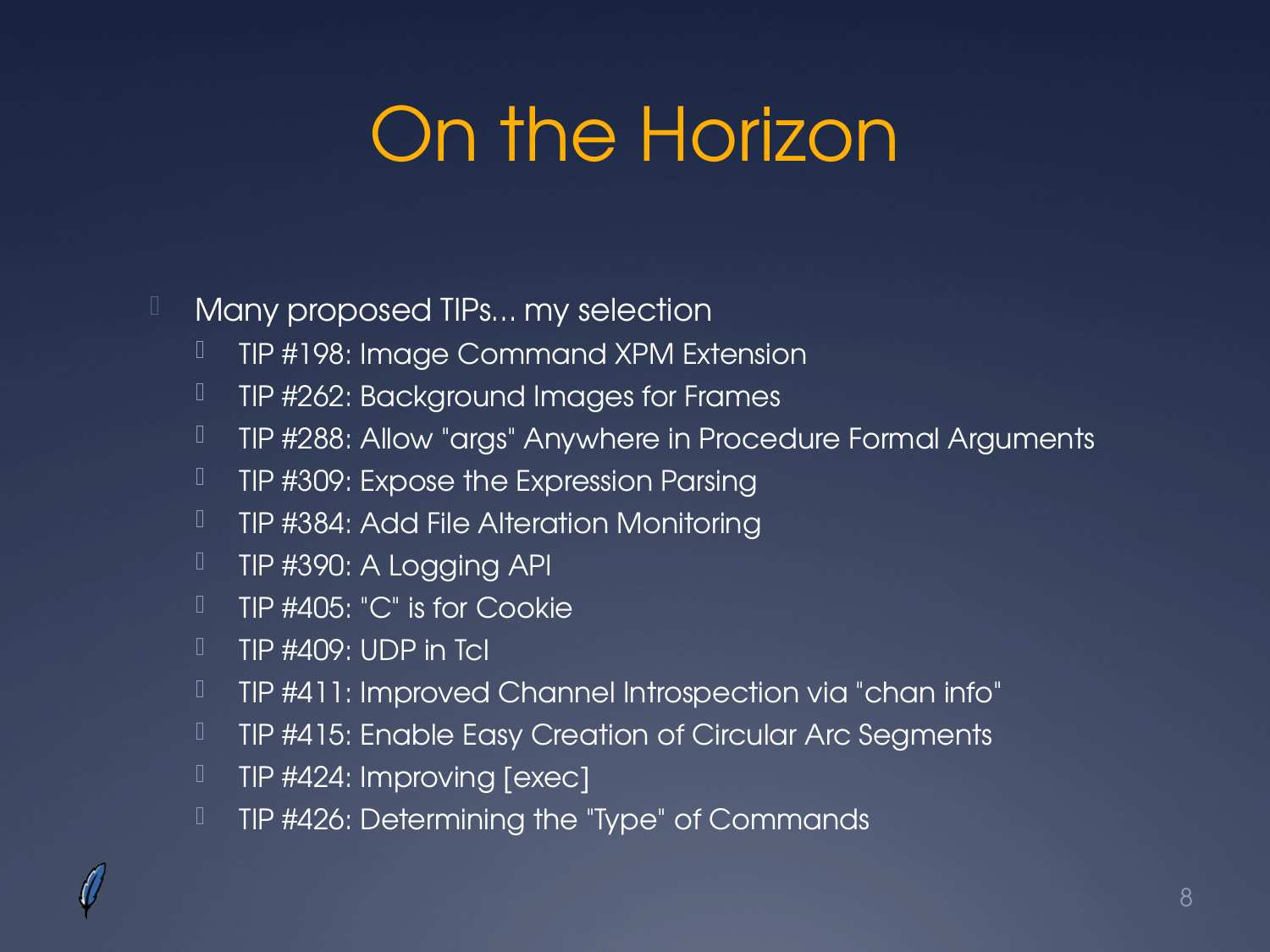

# On the Horizon
Many proposed TIPs… my selection
TIP #198: Image Command XPM Extension
TIP #262: Background Images for Frames
TIP #288: Allow "args" Anywhere in Procedure Formal Arguments
TIP #309: Expose the Expression Parsing
TIP #384: Add File Alteration Monitoring
TIP #390: A Logging API
TIP #405: "C" is for Cookie
TIP #409: UDP in Tcl
TIP #411: Improved Channel Introspection via "chan info"
TIP #415: Enable Easy Creation of Circular Arc Segments
TIP #424: Improving [exec]
TIP #426: Determining the "Type" of Commands
8